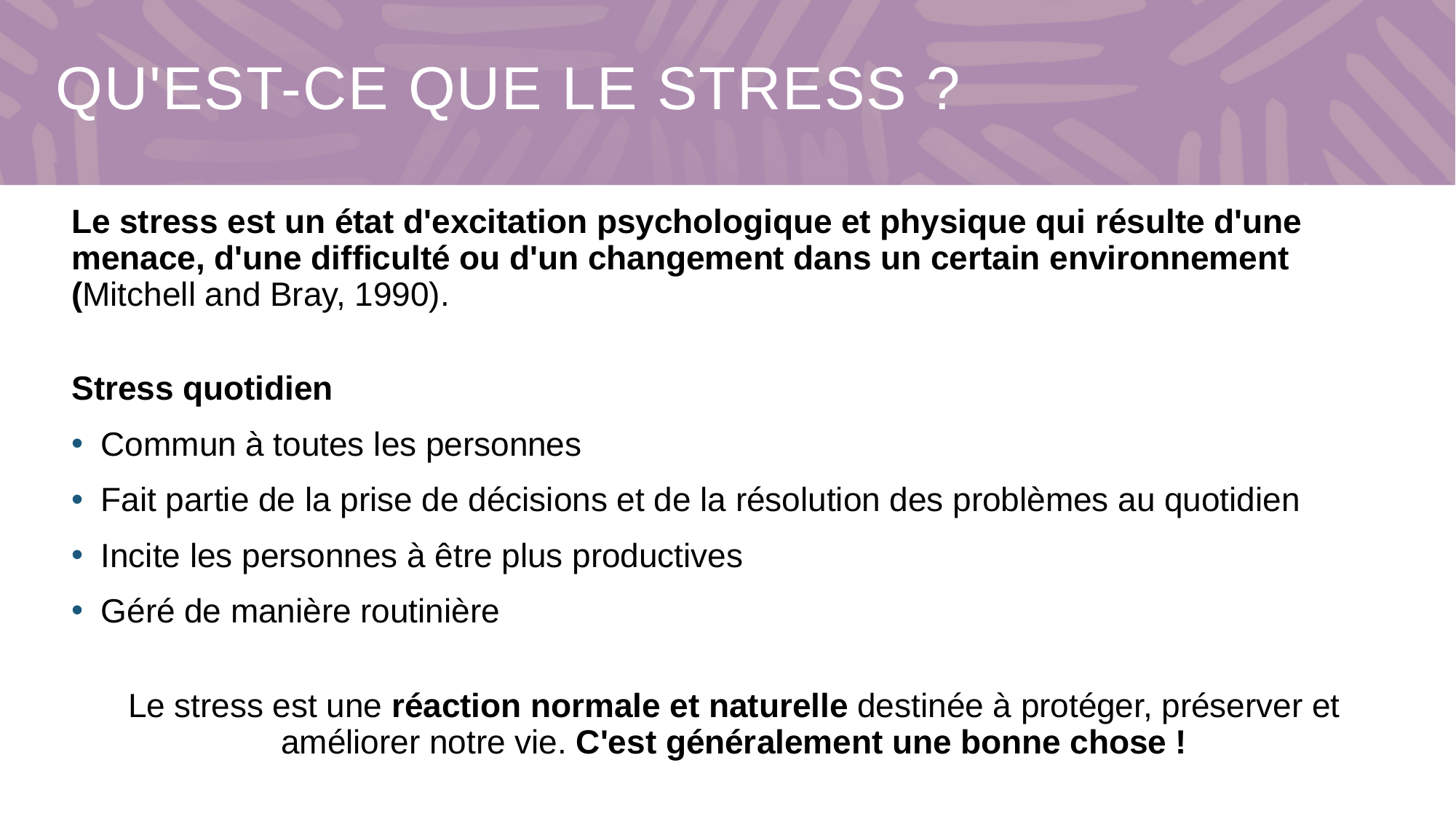

# Qu'est-ce que le stress ?
Le stress est un état d'excitation psychologique et physique qui résulte d'une menace, d'une difficulté ou d'un changement dans un certain environnement (Mitchell and Bray, 1990).

Stress quotidien
Commun à toutes les personnes
Fait partie de la prise de décisions et de la résolution des problèmes au quotidien
Incite les personnes à être plus productives
Géré de manière routinière

Le stress est une réaction normale et naturelle destinée à protéger, préserver et améliorer notre vie. C'est généralement une bonne chose !